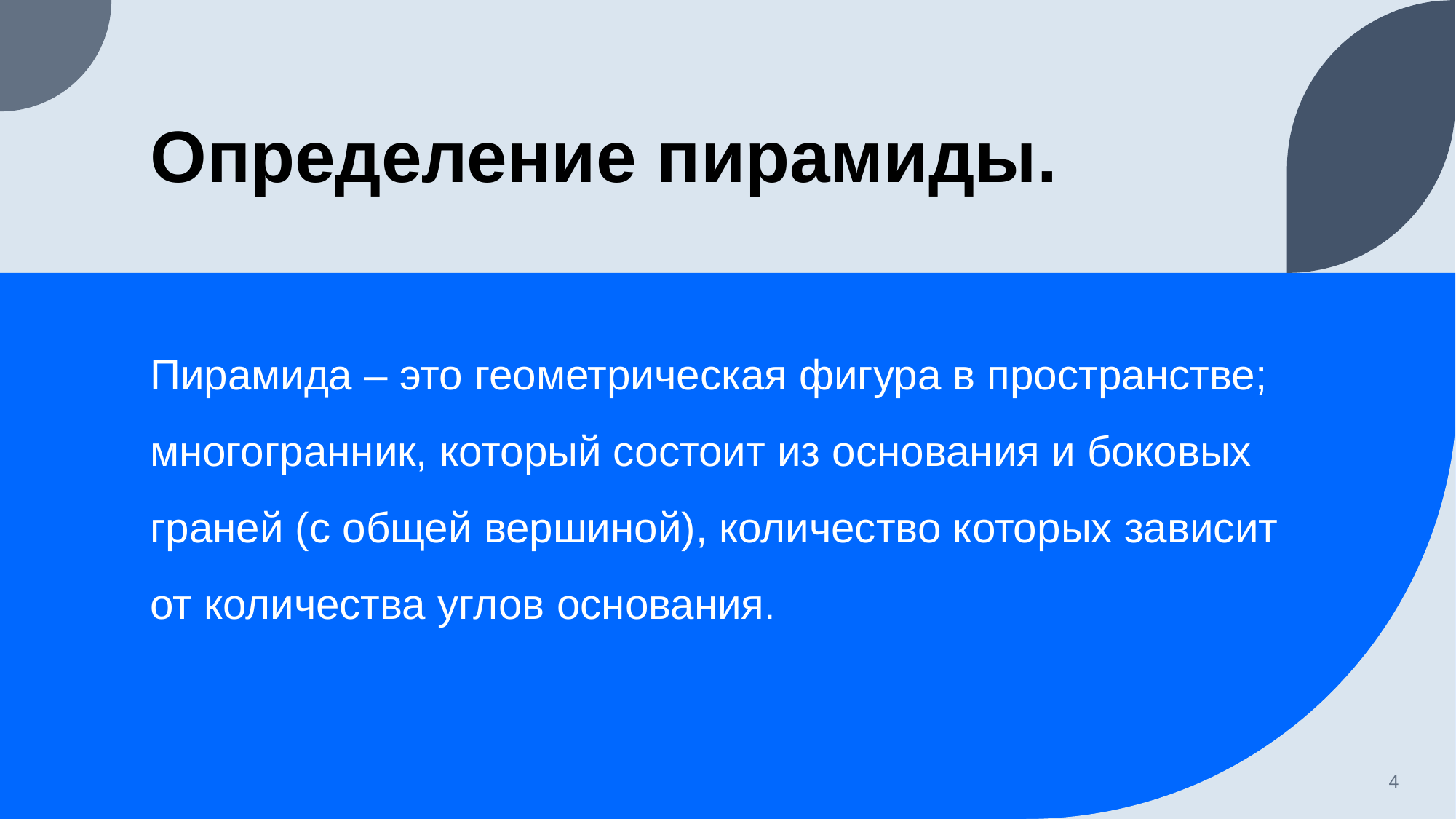

# Определение пирамиды.
Пирамида – это геометрическая фигура в пространстве; многогранник, который состоит из основания и боковых граней (с общей вершиной), количество которых зависит от количества углов основания.
4